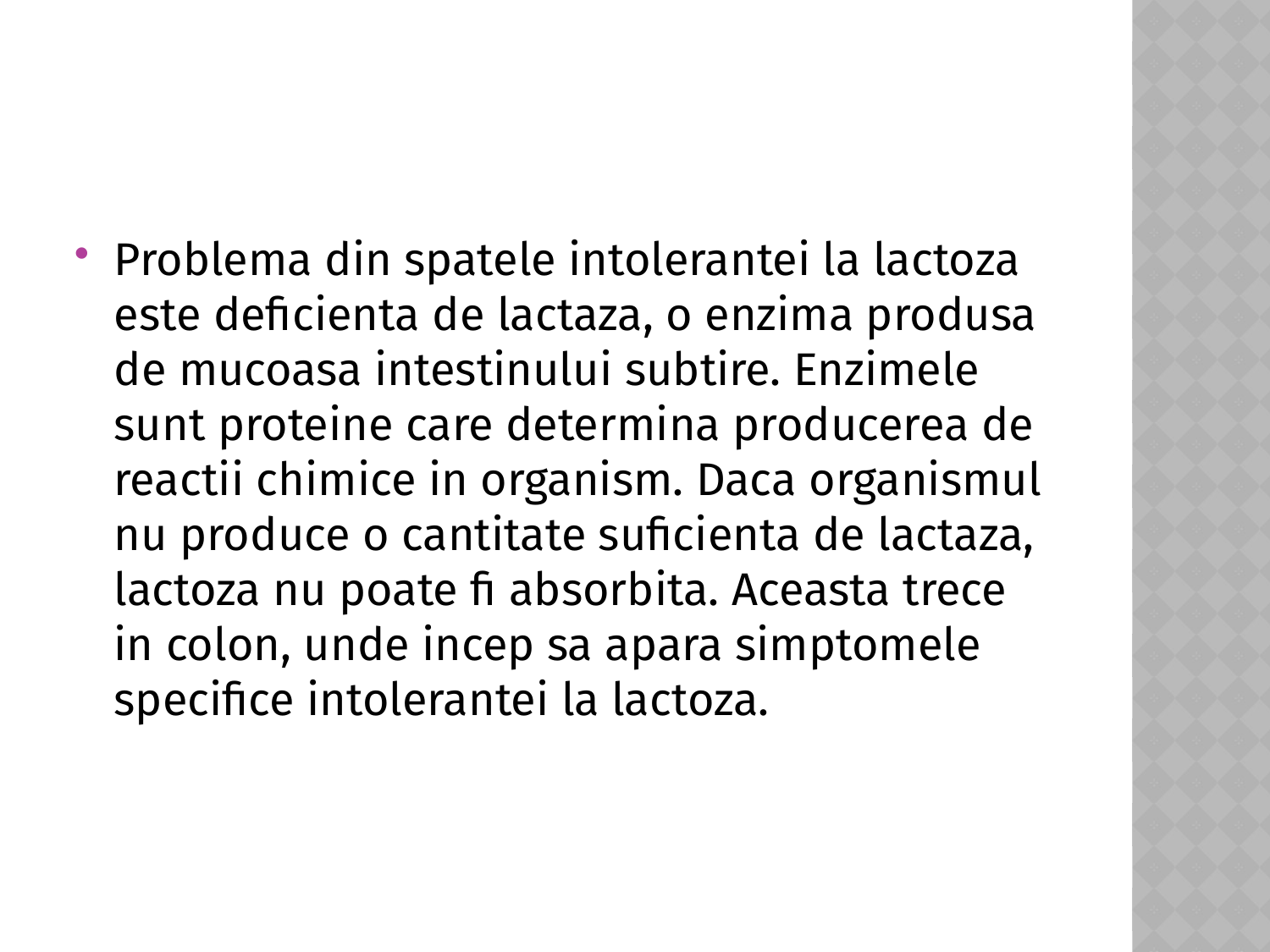

Problema din spatele intolerantei la lactoza este deficienta de lactaza, o enzima produsa de mucoasa intestinului subtire. Enzimele sunt proteine care determina producerea de reactii chimice in organism. Daca organismul nu produce o cantitate suficienta de lactaza, lactoza nu poate fi absorbita. Aceasta trece in colon, unde incep sa apara simptomele specifice intolerantei la lactoza.